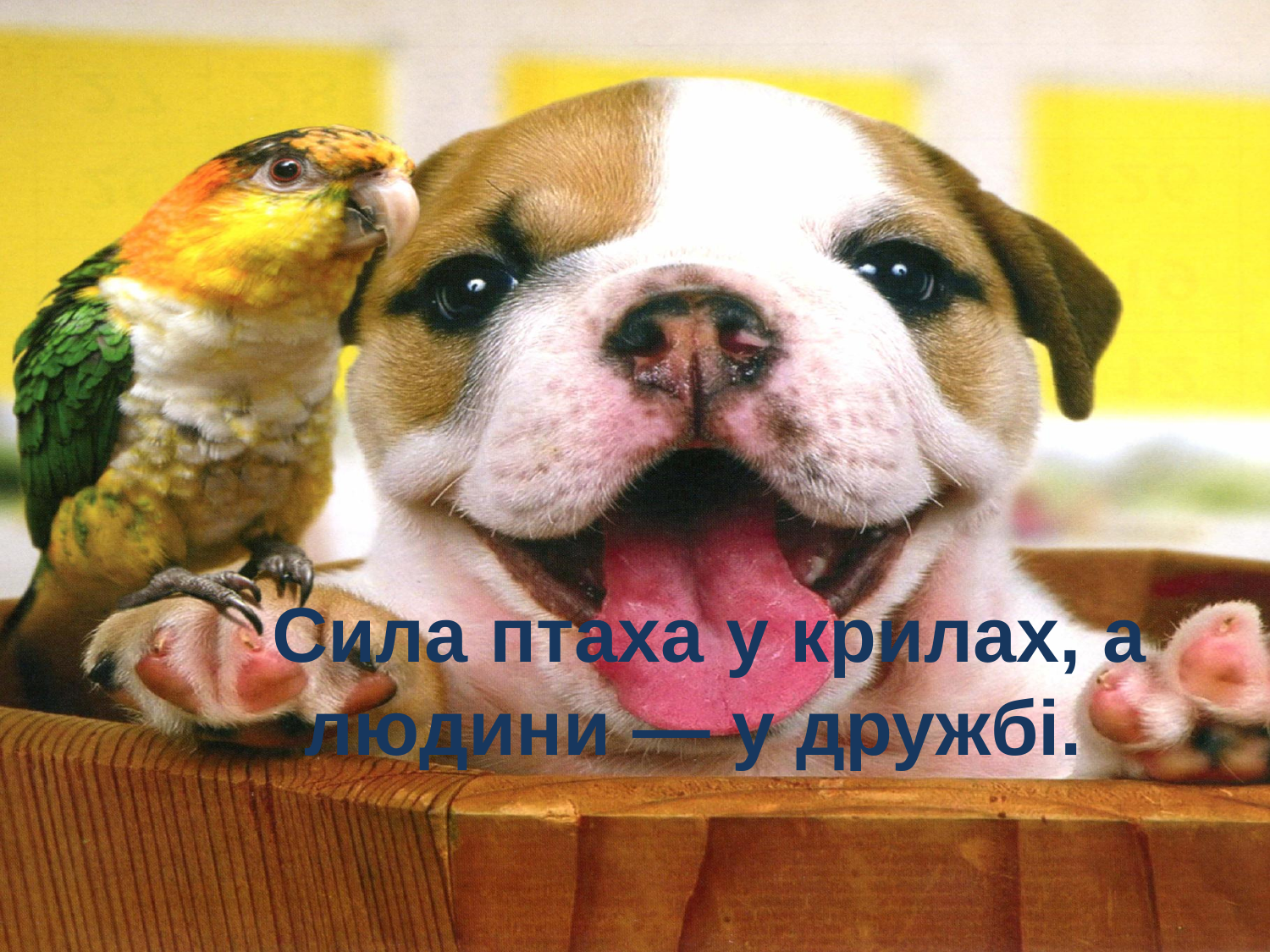

# Сила птаха у крилах, а людини — у дружбі.